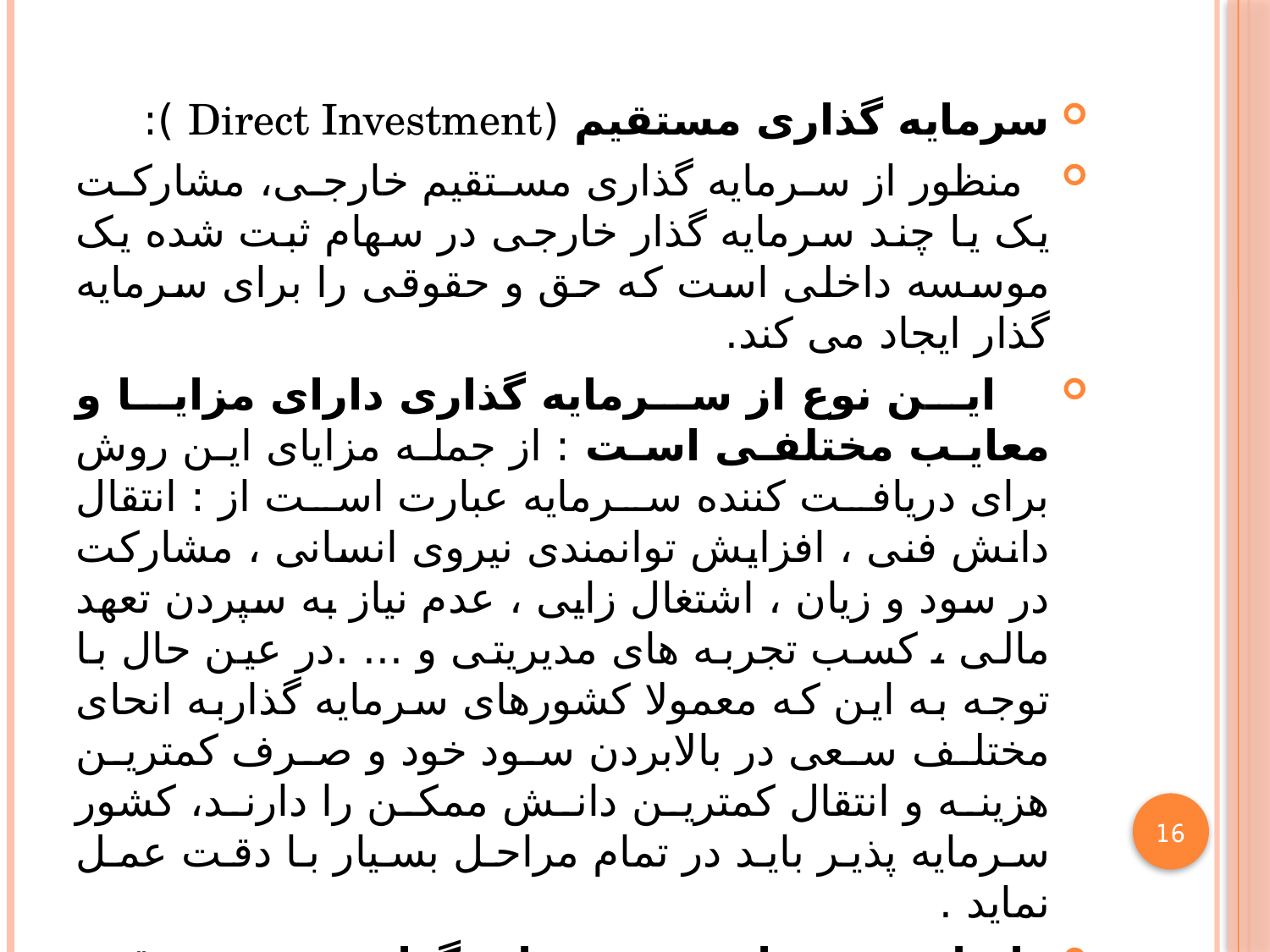

سرمایه گذاری مستقیم (Direct Investment ):
  منظور از سرمایه گذاری مستقیم خارجی، مشارکت یک یا چند سرمایه گذار خارجی در سهام ثبت شده یک موسسه داخلی است که حق و حقوقی را برای سرمایه گذار ایجاد می کند.
    این نوع از سرمایه گذاری دارای مزایا و معایب مختلفی است : از جمله مزایای این روش برای دریافت کننده سرمایه عبارت است از : انتقال دانش فنی ، افزایش توانمندی نیروی انسانی ، مشارکت در سود و زیان ، اشتغال زایی ، عدم نیاز به سپردن تعهد مالی ، کسب تجربه های مدیریتی و ... .در عین حال با توجه به این که معمولا کشورهای سرمایه گذاربه انحای مختلف سعی در بالابردن سود خود و صرف کمترین هزینه و انتقال کمترین دانش ممکن را دارند، کشور سرمایه پذیر باید در تمام مراحل بسیار با دقت عمل نماید .
وانواع  روشهای سرمایه گذاری مستقیم خارجی عبارت اند از : تملک یا خرید، ایجاد شعبه فرعی از شرکت، سرمایه گذاری مشترک، مشارکت در تولید، مشارکت زمانی و مشارکت در سود

16